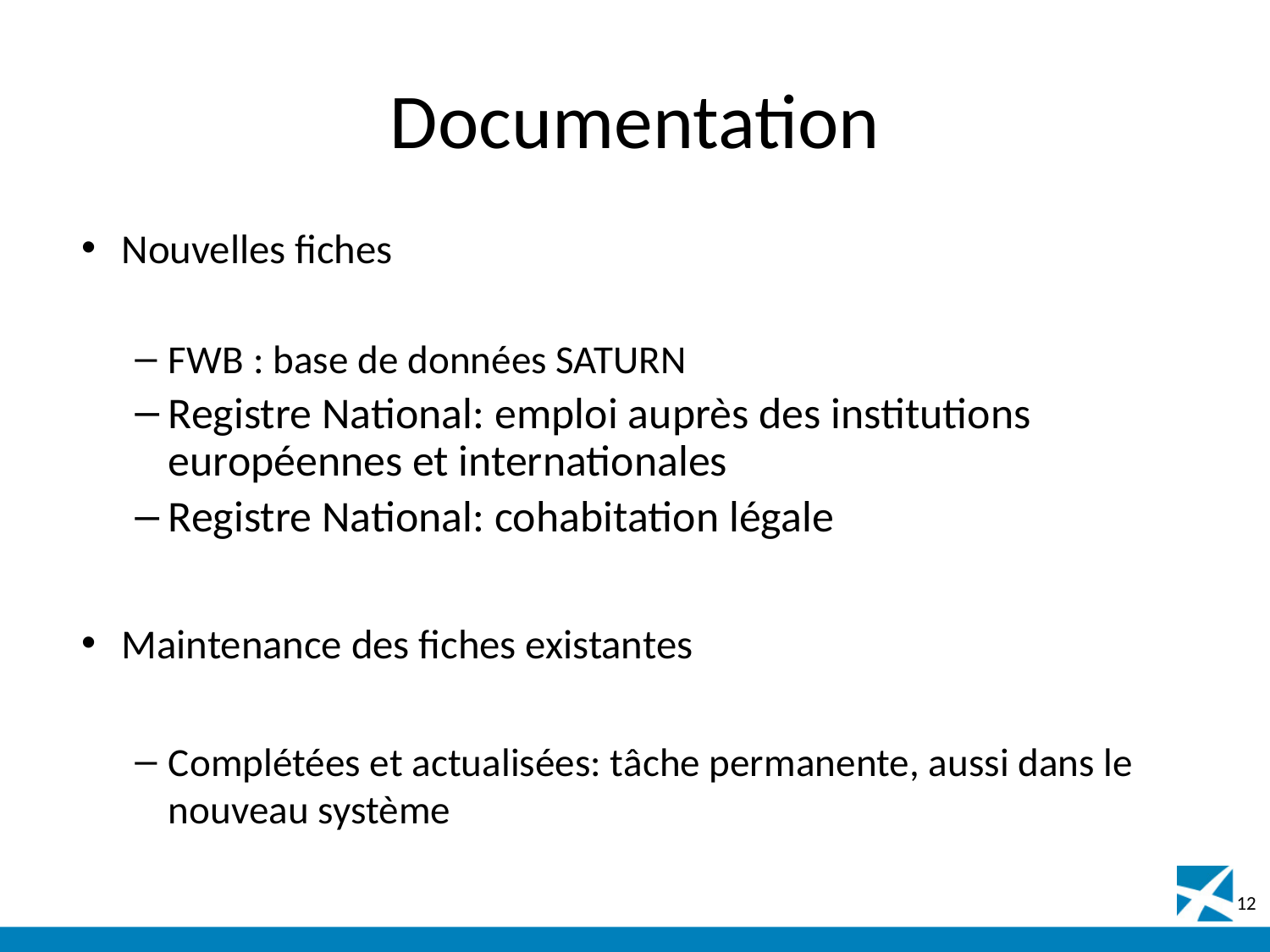

# Documentation
Nouvelles fiches

FWB : base de données SATURN
Registre National: emploi auprès des institutions européennes et internationales
Registre National: cohabitation légale

Maintenance des fiches existantes

Complétées et actualisées: tâche permanente, aussi dans le nouveau système